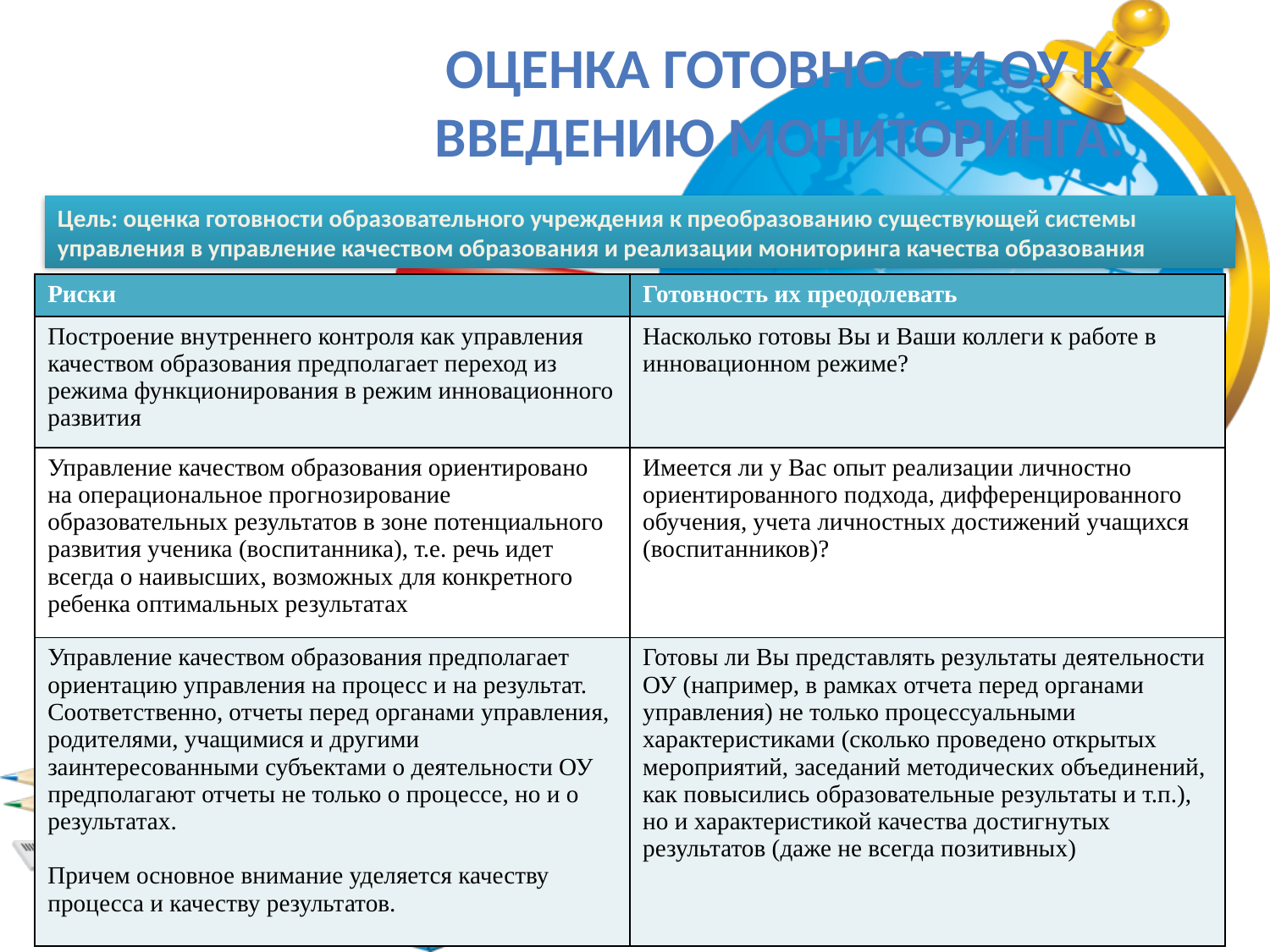

Оценка готовности ОУ к введению мониторинга.
Цель: оценка готовности образовательного учреждения к преобразованию существующей системы управления в управление качеством образования и реализации мониторинга качества образования
| Риски | Готовность их преодолевать |
| --- | --- |
| Построение внутреннего контроля как управления качеством образования предполагает переход из режима функционирования в режим инновационного развития | Насколько готовы Вы и Ваши коллеги к работе в инновационном режиме? |
| Управление качеством образования ориентировано на операциональное прогнозирование образовательных результатов в зоне потенциального развития ученика (воспитанника), т.е. речь идет всегда о наивысших, возможных для конкретного ребенка оптимальных результатах | Имеется ли у Вас опыт реализации личностно ориентированного подхода, дифференцированного обучения, учета личностных достижений учащихся (воспитанников)? |
| Управление качеством образования предполагает ориентацию управления на процесс и на результат. Соответственно, отчеты перед органами управления, родителями, учащимися и другими заинтересованными субъектами о деятельности ОУ предполагают отчеты не только о процессе, но и о результатах. Причем основное внимание уделяется качеству процесса и качеству результатов. | Готовы ли Вы представлять результаты деятельности ОУ (например, в рамках отчета перед органами управления) не только процессуальными характеристиками (сколько проведено открытых мероприятий, заседаний методических объединений, как повысились образовательные результаты и т.п.), но и характеристикой качества достигнутых результатов (даже не всегда позитивных) |